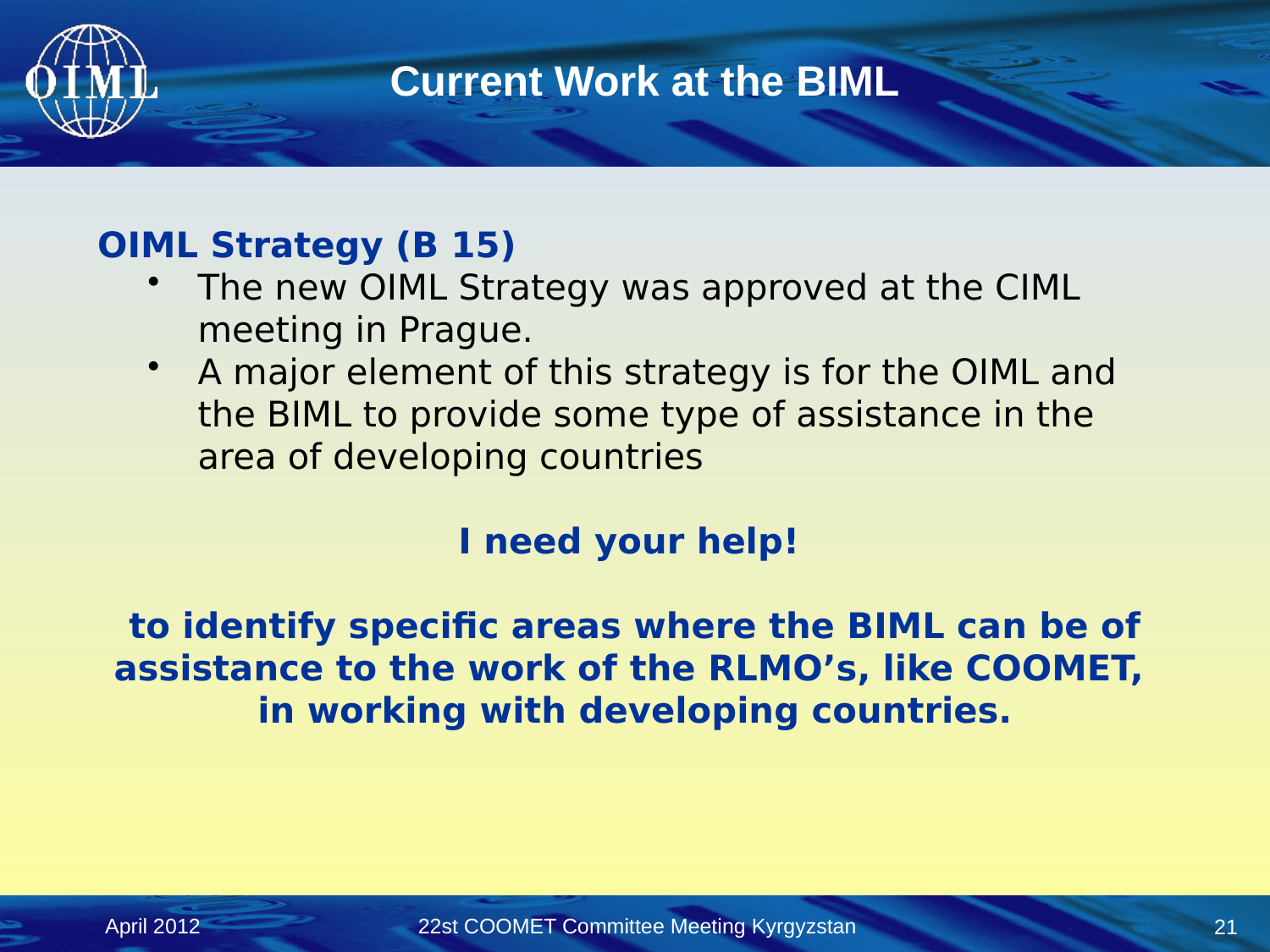

# Current Work at the BIML
OIML Strategy (B 15)
The new OIML Strategy was approved at the CIML meeting in Prague.
A major element of this strategy is for the OIML and the BIML to provide some type of assistance in the area of developing countries

I need your help!

to identify specific areas where the BIML can be of assistance to the work of the RLMO’s, like COOMET,
in working with developing countries.

 April 2012
22st COOMET Committee Meeting Kyrgyzstan
21